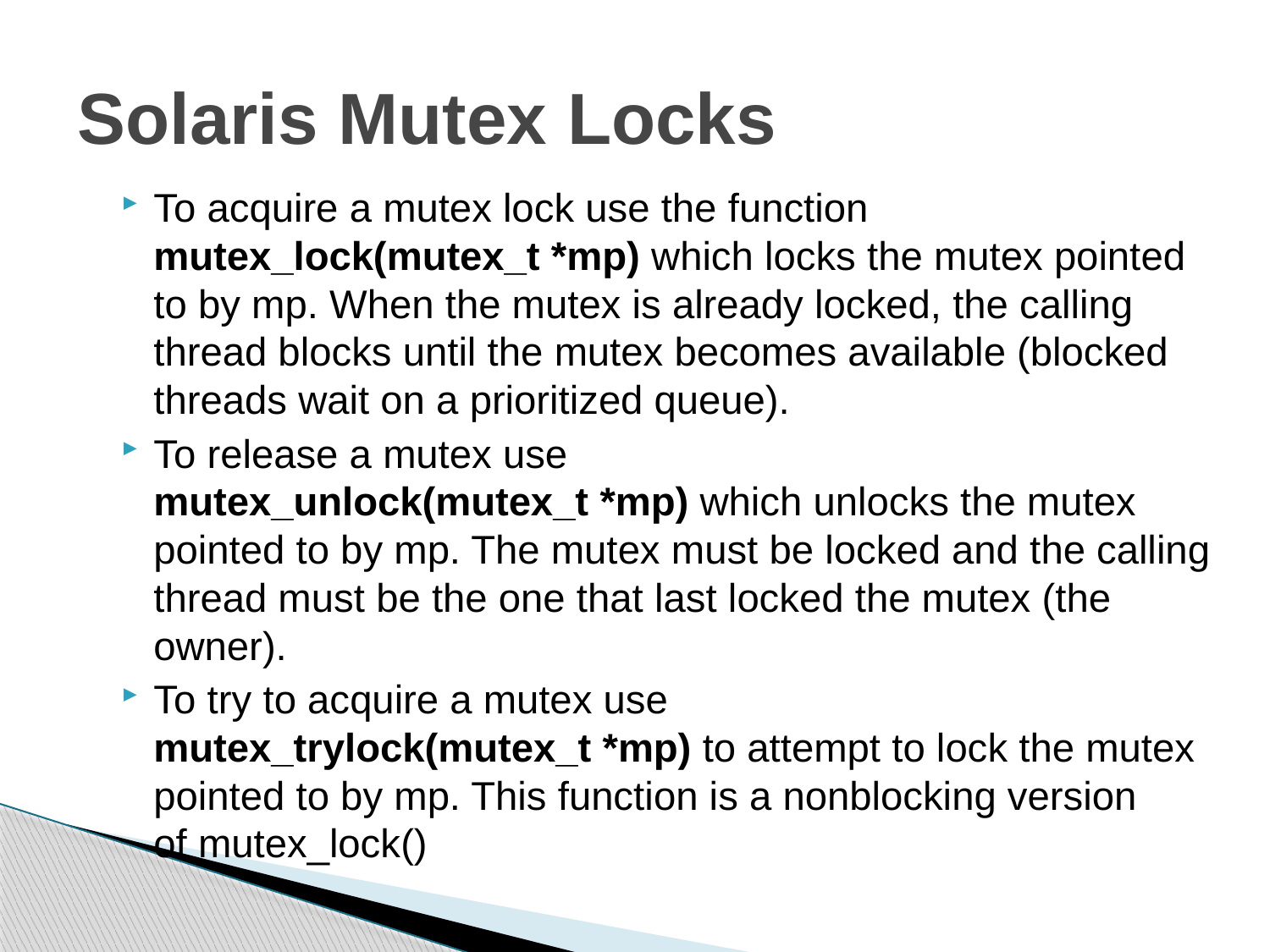

Solaris Mutex Locks
To acquire a mutex lock use the function 
mutex_lock(mutex_t *mp) which locks the mutex pointed to by mp. When the mutex is already locked, the calling thread blocks until the mutex becomes available (blocked threads wait on a prioritized queue).
To release a mutex use 
mutex_unlock(mutex_t *mp) which unlocks the mutex pointed to by mp. The mutex must be locked and the calling thread must be the one that last locked the mutex (the owner).
To try to acquire a mutex use
mutex_trylock(mutex_t *mp) to attempt to lock the mutex pointed to by mp. This function is a nonblocking version of mutex_lock()